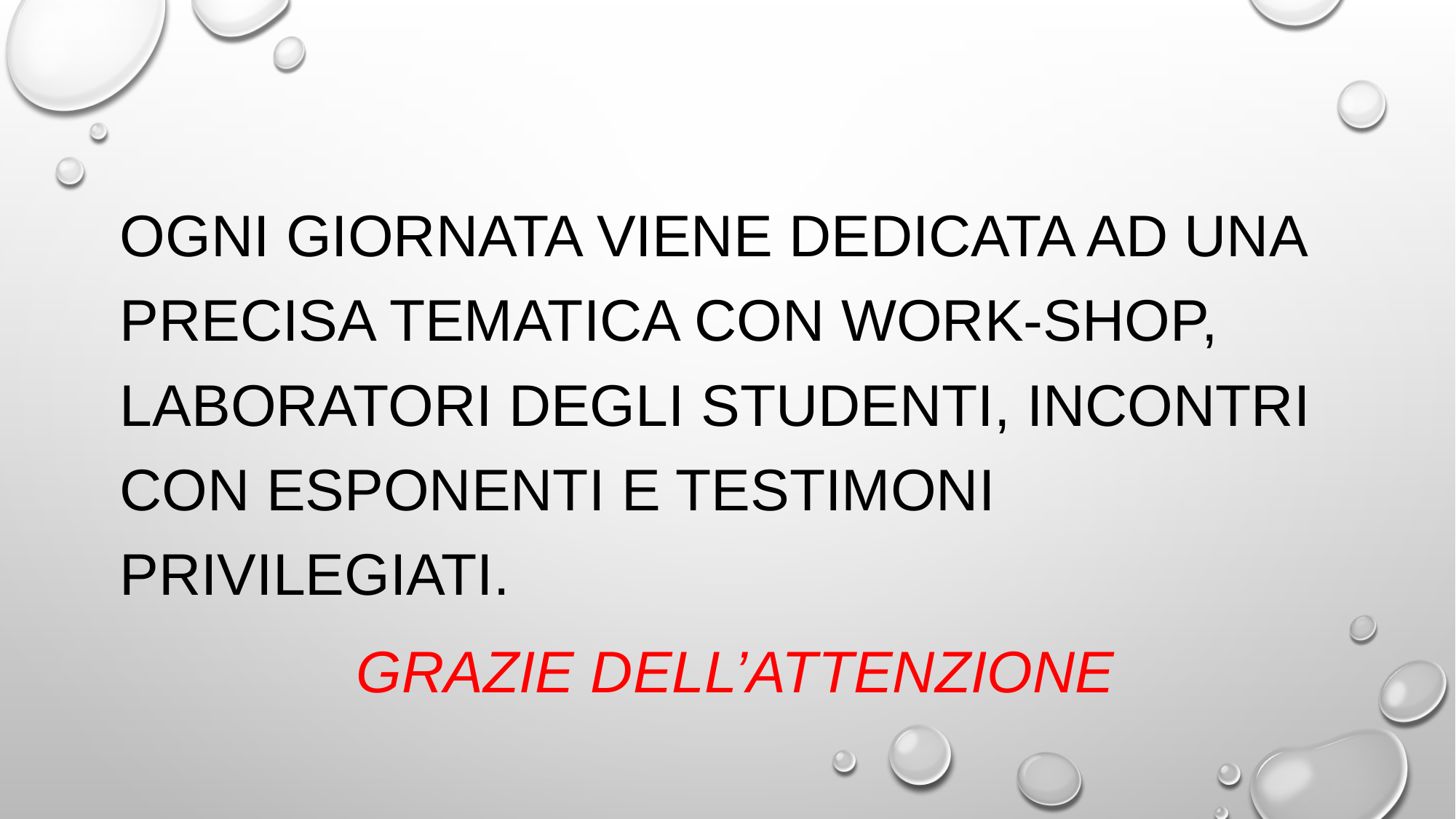

#
Ogni giornata viene dedicata ad una precisa tematica con work-shop, laboratori degli studenti, incontri con esponenti e testimoni privilegiati.
 GRAZIE DELL’ATTENZIONE